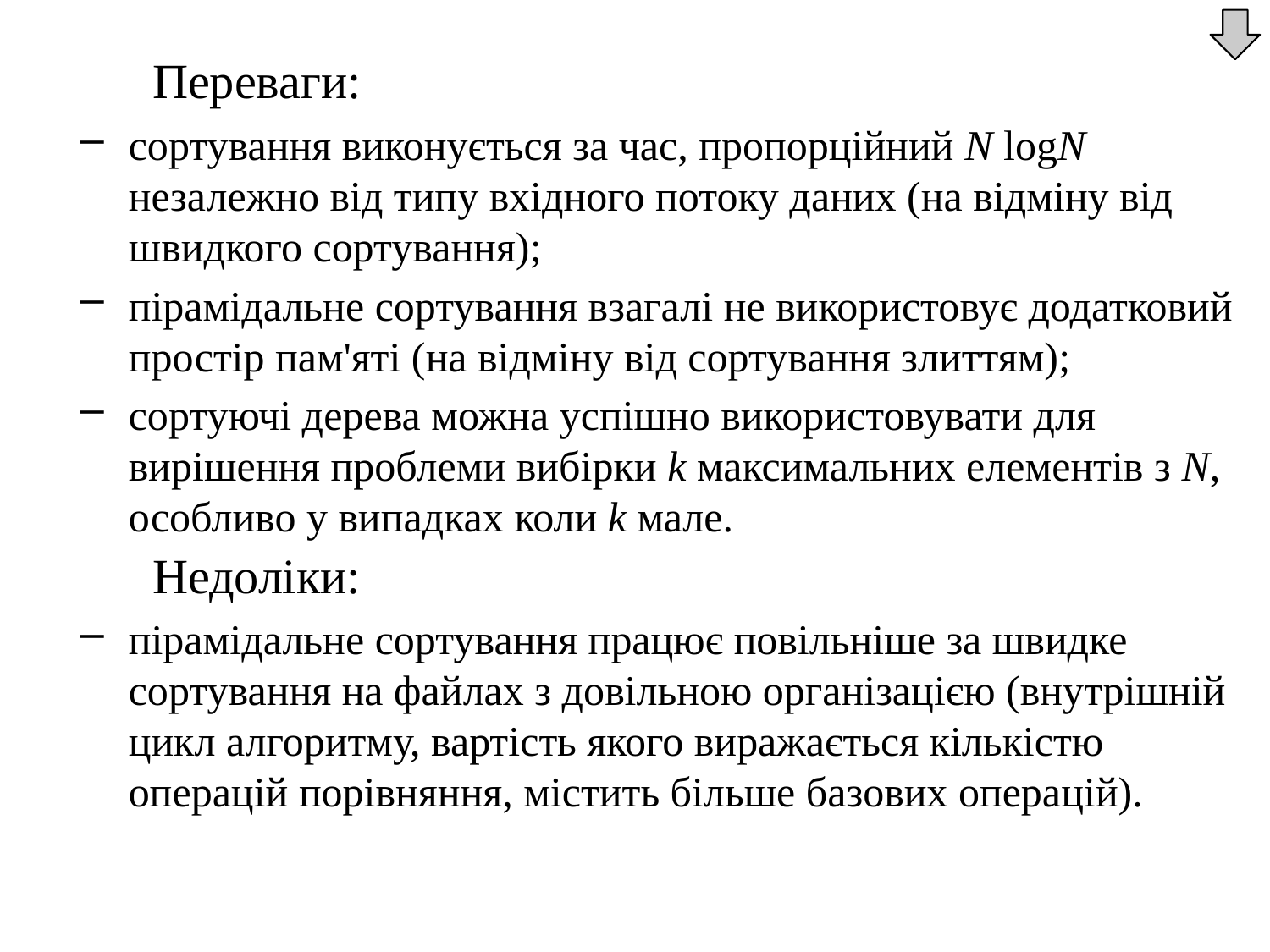

Переваги:
сортування виконується за час, пропорційний N logN незалежно від типу вхідного потоку даних (на відміну від швидкого сортування);
пірамідальне сортування взагалі не використовує додатковий простір пам'яті (на відміну від сортування злиттям);
сортуючі дерева можна успішно використовувати для вирішення проблеми вибірки k максимальних елементів з N, особливо у випадках коли k мале.
	Недоліки:
пірамідальне сортування працює повільніше за швидке сортування на файлах з довільною організацією (внутрішній цикл алгоритму, вартість якого виражається кількістю операцій порівняння, містить більше базових операцій).